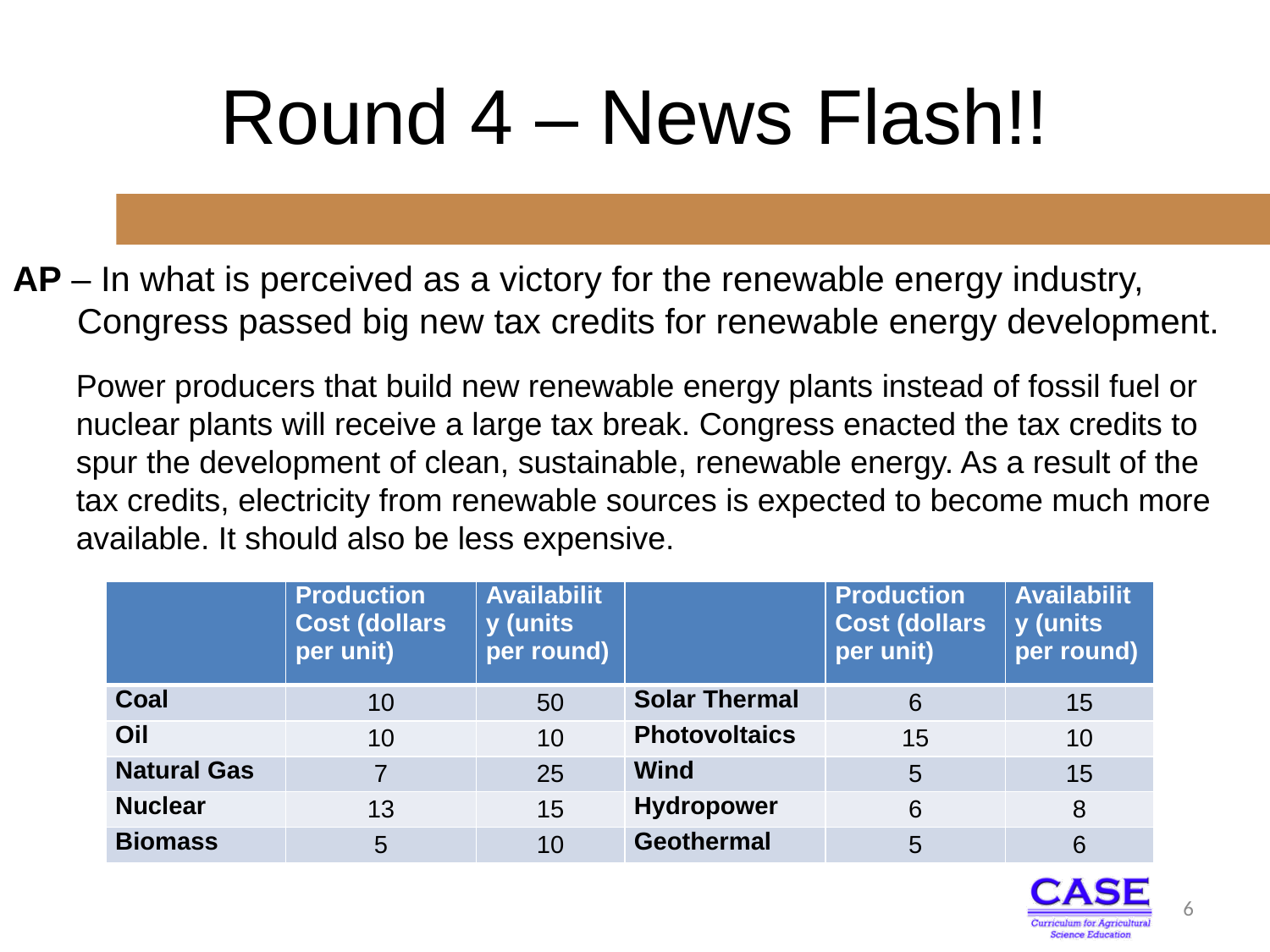

# Round 4 – News Flash!!
AP – In what is perceived as a victory for the renewable energy industry, Congress passed big new tax credits for renewable energy development.
Power producers that build new renewable energy plants instead of fossil fuel or nuclear plants will receive a large tax break. Congress enacted the tax credits to spur the development of clean, sustainable, renewable energy. As a result of the tax credits, electricity from renewable sources is expected to become much more available. It should also be less expensive.
|  | Production Cost (dollars per unit) | Availability (units per round) |  | Production Cost (dollars per unit) | Availability (units per round) |
| --- | --- | --- | --- | --- | --- |
| Coal | 10 | 50 | Solar Thermal | 6 | 15 |
| Oil | 10 | 10 | Photovoltaics | 15 | 10 |
| Natural Gas | 7 | 25 | Wind | 5 | 15 |
| Nuclear | 13 | 15 | Hydropower | 6 | 8 |
| Biomass | 5 | 10 | Geothermal | 5 | 6 |
6